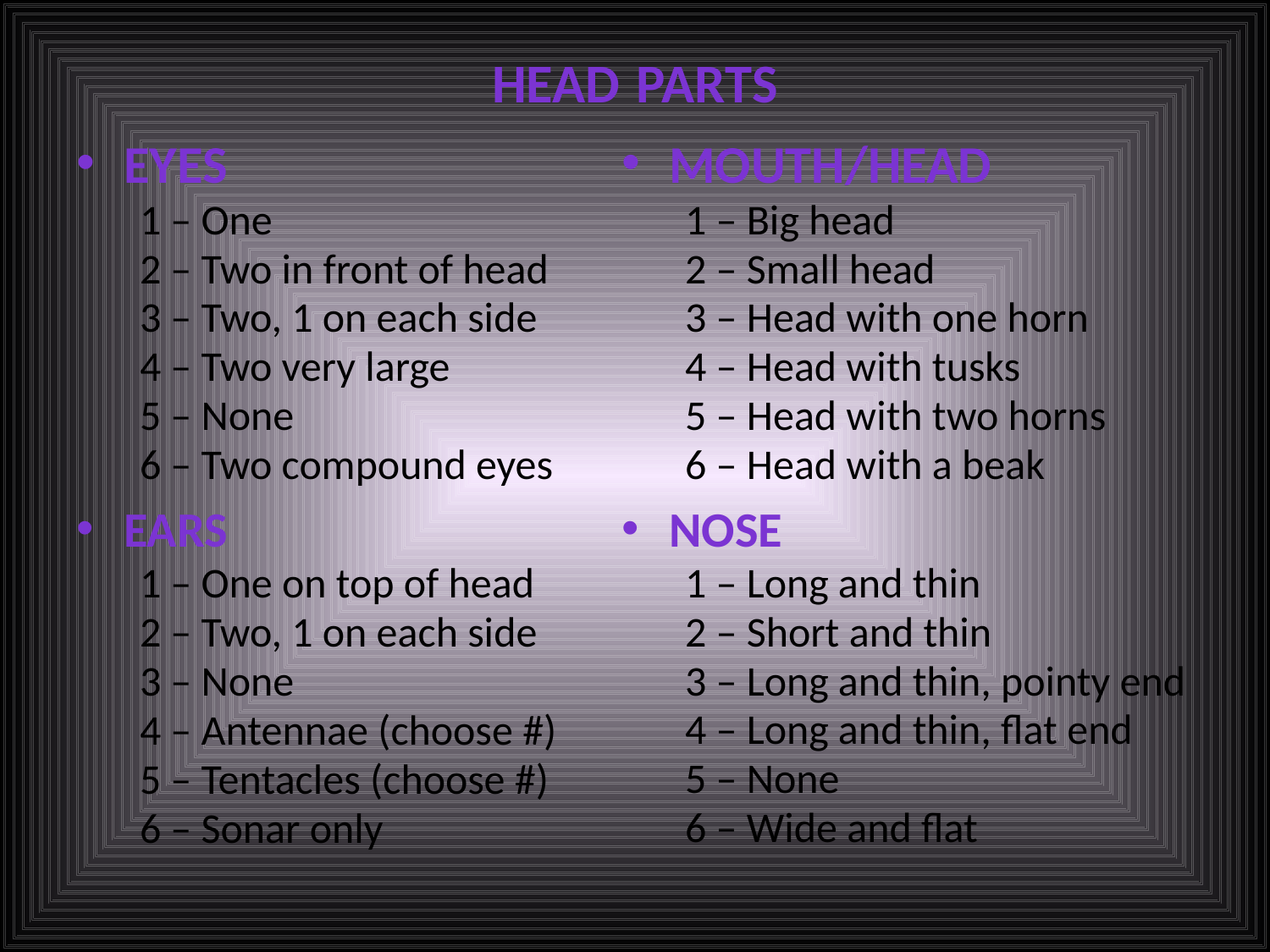

# Head Parts
Eyes
1 – One
2 – Two in front of head
3 – Two, 1 on each side
4 – Two very large
5 – None
6 – Two compound eyes
Ears
1 – One on top of head
2 – Two, 1 on each side
3 – None
4 – Antennae (choose #)
5 – Tentacles (choose #)
6 – Sonar only

Mouth/Head
1 – Big head
2 – Small head
3 – Head with one horn
4 – Head with tusks
5 – Head with two horns
6 – Head with a beak
nose
1 – Long and thin
2 – Short and thin
3 – Long and thin, pointy end
4 – Long and thin, flat end
5 – None
6 – Wide and flat